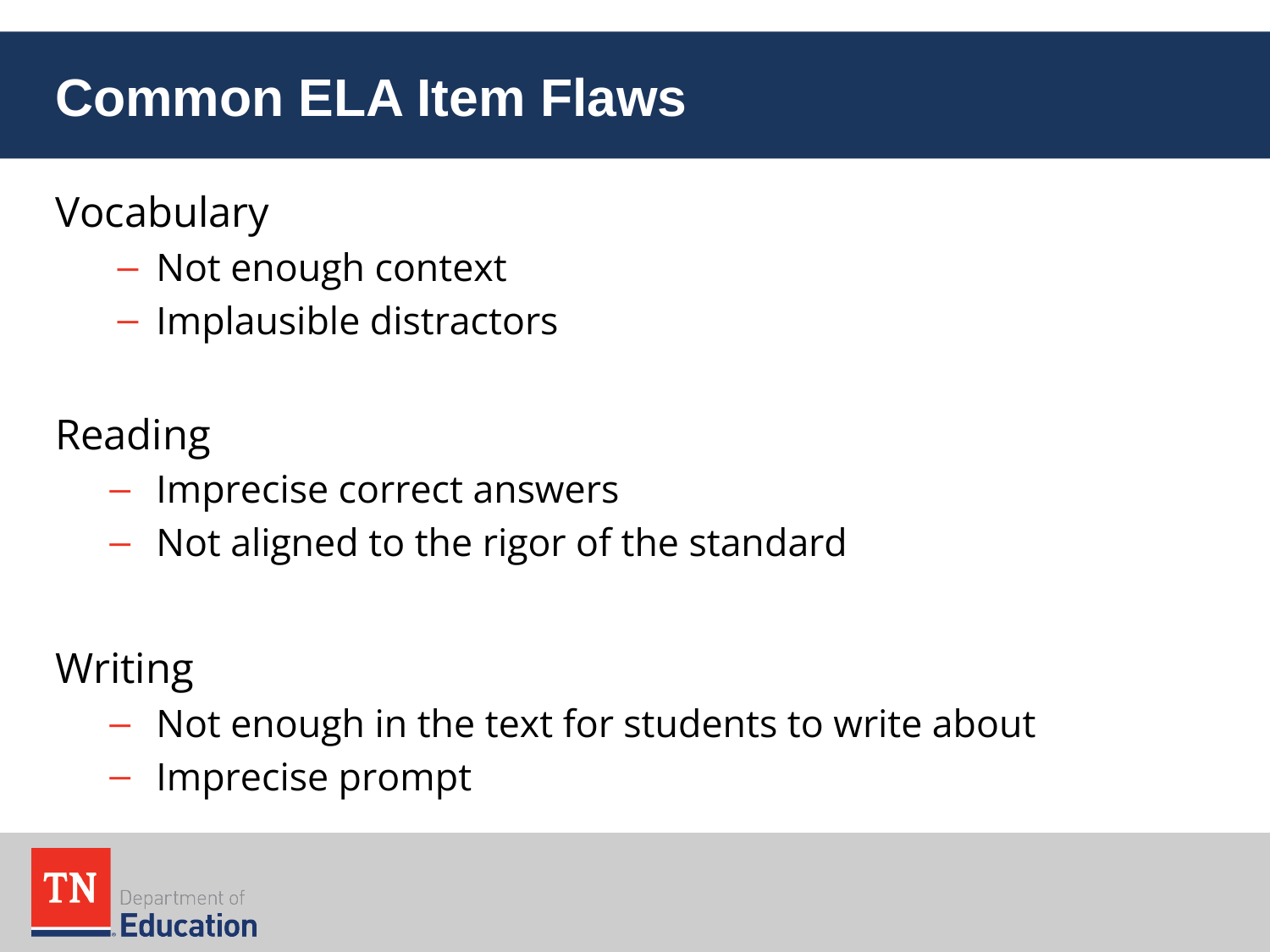

# Common ELA Item Flaws
Vocabulary
Not enough context
Implausible distractors

Reading
Imprecise correct answers
Not aligned to the rigor of the standard

Writing
Not enough in the text for students to write about
Imprecise prompt